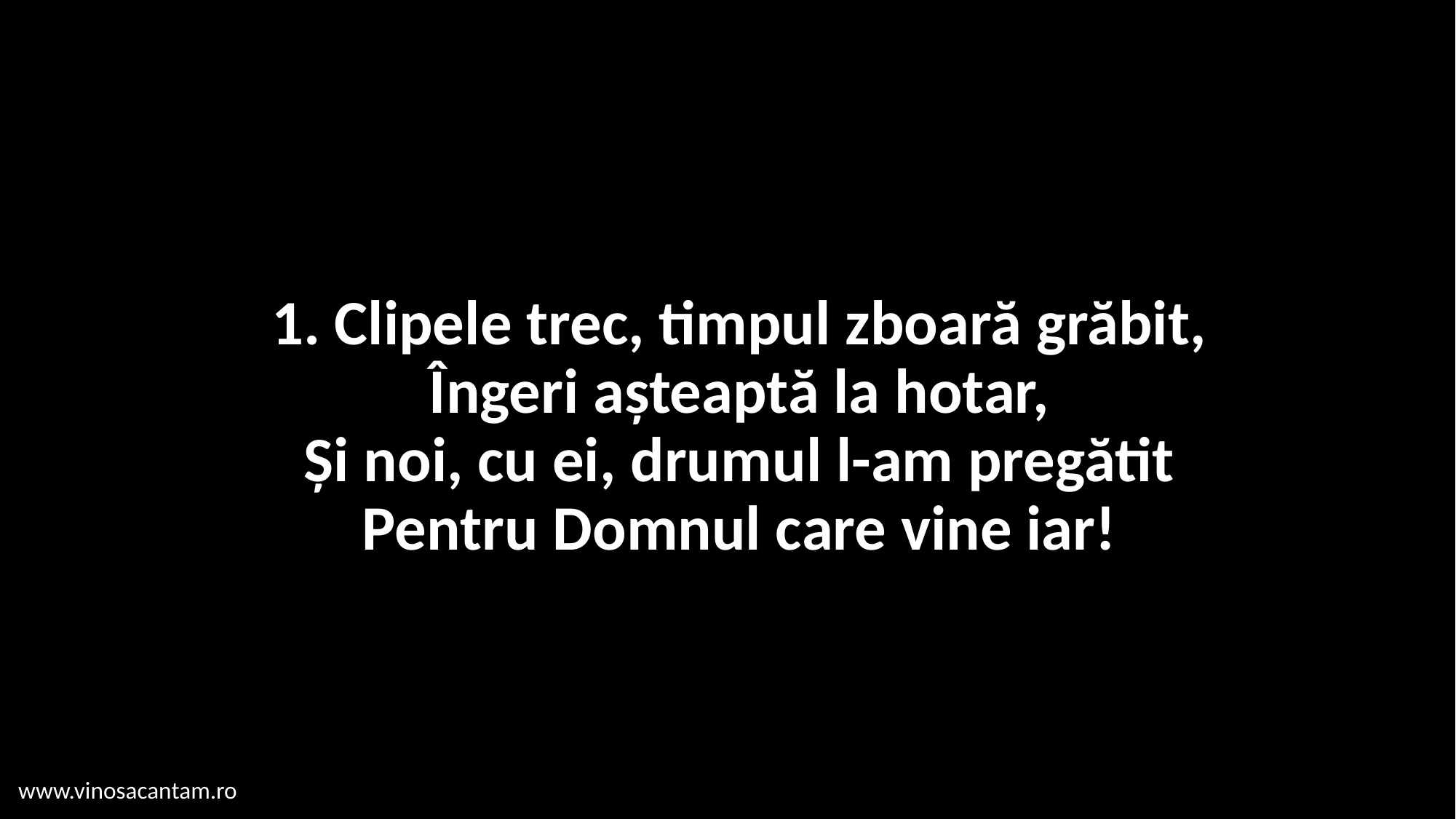

# 1. Clipele trec, timpul zboară grăbit, Îngeri așteaptă la hotar, Și noi, cu ei, drumul l-am pregătit Pentru Domnul care vine iar!
www.vinosacantam.ro